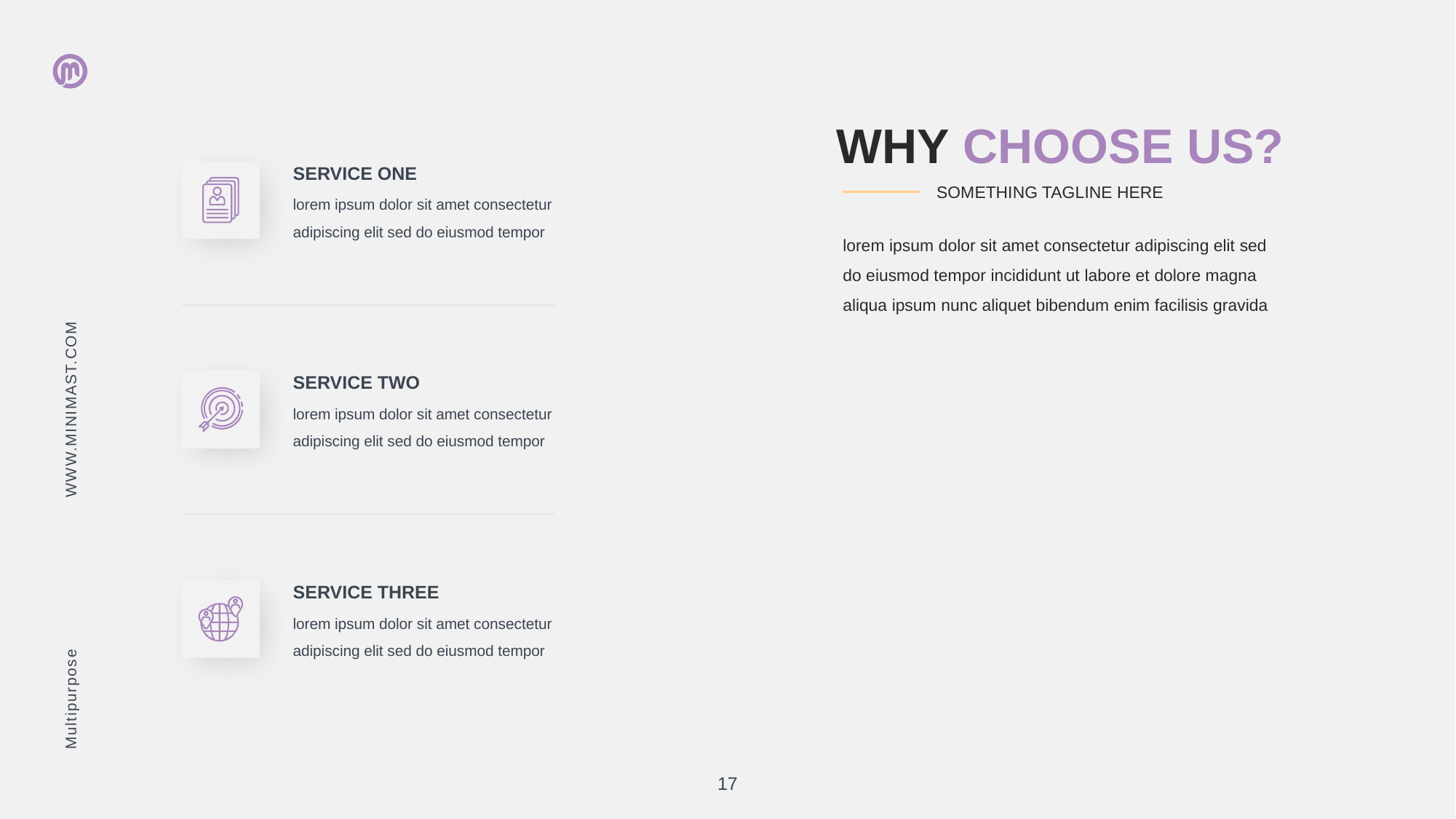

WWW.MINIMAST.COM
Multipurpose
WHY CHOOSE US?
SOMETHING TAGLINE HERE

SERVICE ONE
lorem ipsum dolor sit amet consectetur adipiscing elit sed do eiusmod tempor

lorem ipsum dolor sit amet consectetur adipiscing elit sed do eiusmod tempor incididunt ut labore et dolore magna aliqua ipsum nunc aliquet bibendum enim facilisis gravida

SERVICE TWO
lorem ipsum dolor sit amet consectetur adipiscing elit sed do eiusmod tempor

SERVICE THREE
lorem ipsum dolor sit amet consectetur adipiscing elit sed do eiusmod tempor